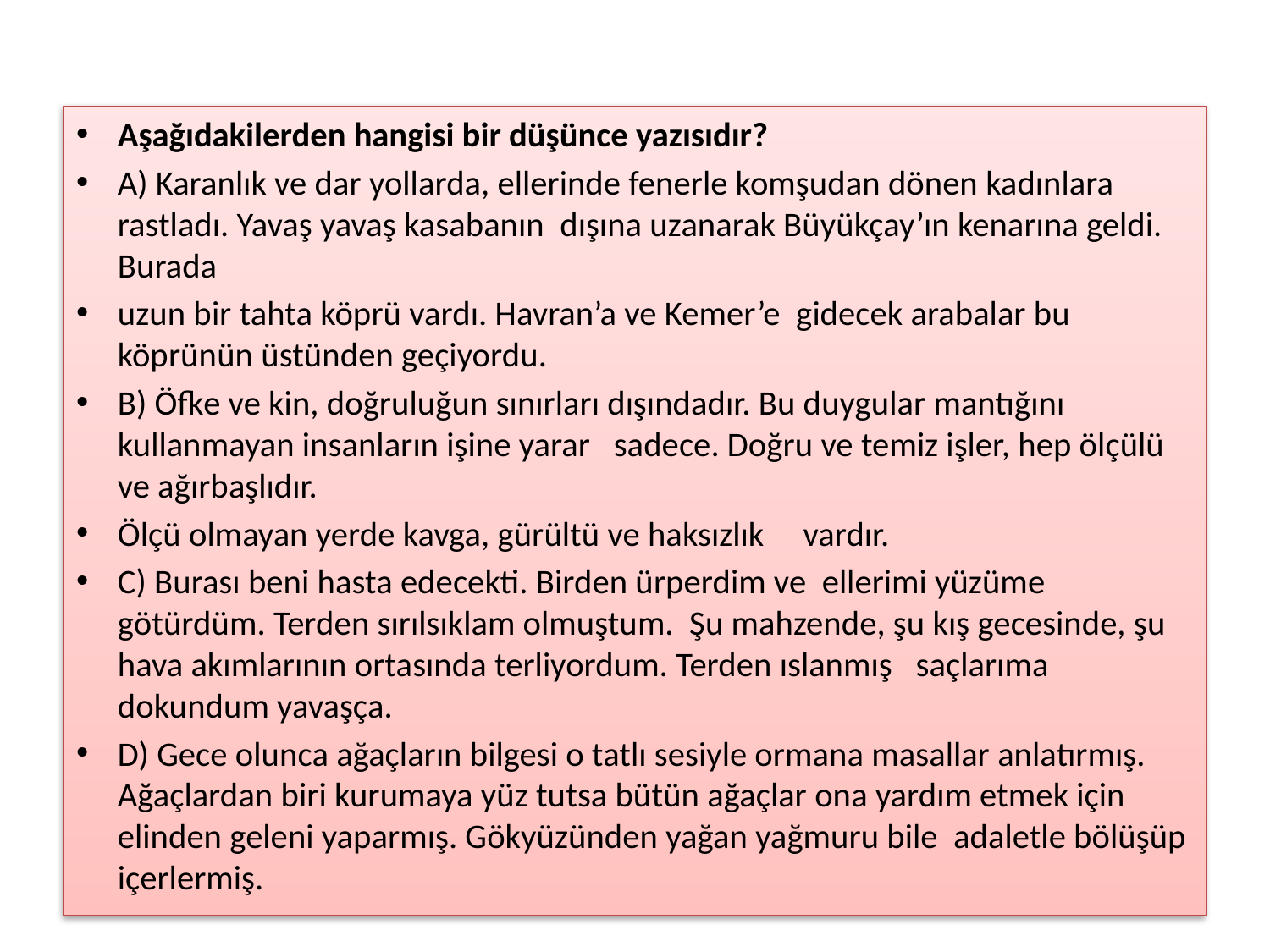

#
Aşağıdakilerden hangisi bir düşünce yazısıdır?
A) Karanlık ve dar yollarda, ellerinde fenerle komşudan dönen kadınlara rastladı. Yavaş yavaş kasabanın  dışına uzanarak Büyükçay’ın kenarına geldi. Burada
uzun bir tahta köprü vardı. Havran’a ve Kemer’e  gidecek arabalar bu köprünün üstünden geçiyordu.
B) Öfke ve kin, doğruluğun sınırları dışındadır. Bu duygular mantığını kullanmayan insanların işine yarar   sadece. Doğru ve temiz işler, hep ölçülü ve ağırbaşlıdır.
Ölçü olmayan yerde kavga, gürültü ve haksızlık     vardır.
C) Burası beni hasta edecekti. Birden ürperdim ve  ellerimi yüzüme götürdüm. Terden sırılsıklam olmuştum.  Şu mahzende, şu kış gecesinde, şu hava akımlarının ortasında terliyordum. Terden ıslanmış   saçlarıma dokundum yavaşça.
D) Gece olunca ağaçların bilgesi o tatlı sesiyle ormana masallar anlatırmış. Ağaçlardan biri kurumaya yüz tutsa bütün ağaçlar ona yardım etmek için elinden geleni yaparmış. Gökyüzünden yağan yağmuru bile  adaletle bölüşüp içerlermiş.